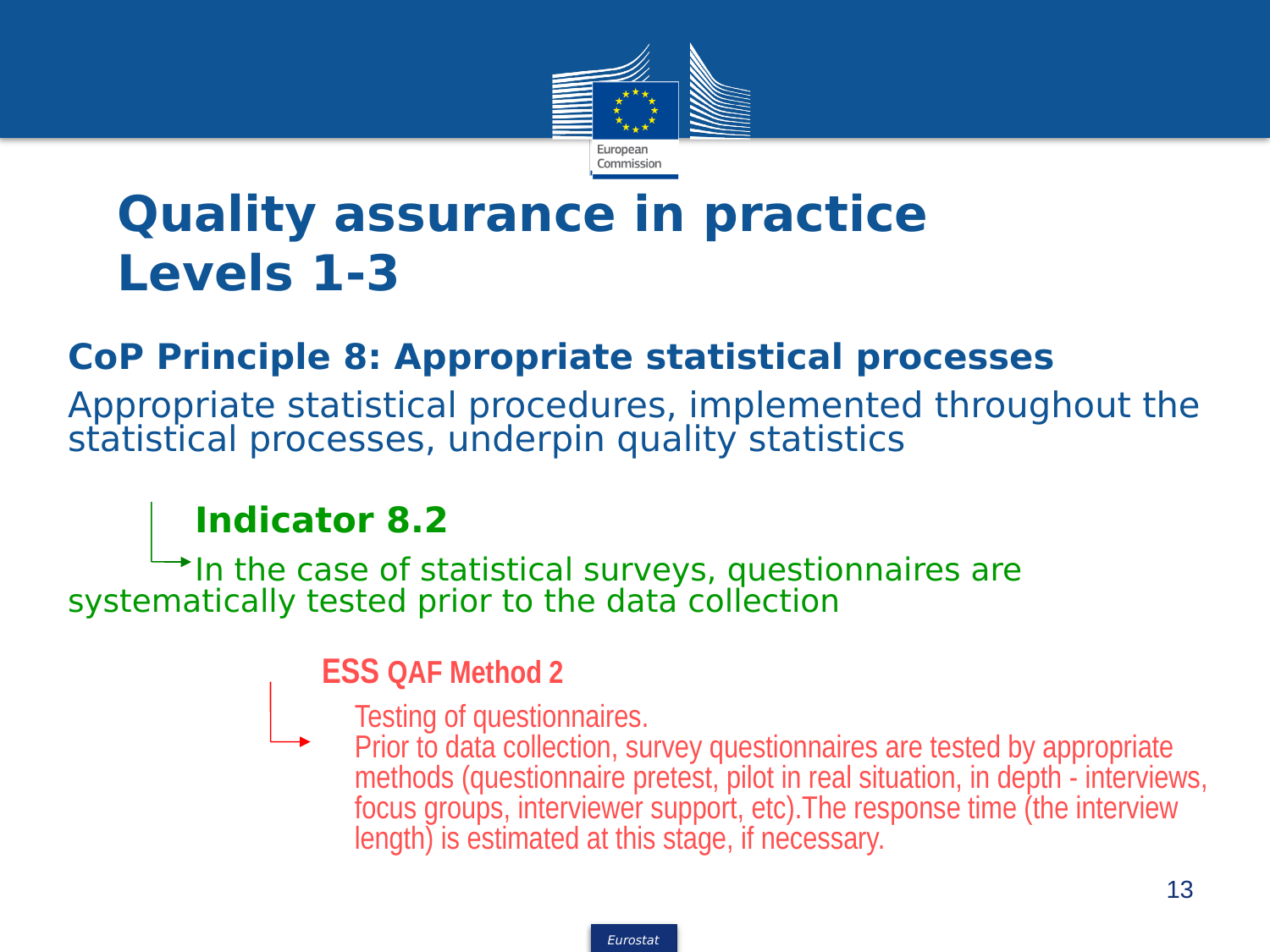

# Quality assurance in practice Levels 1-3
CoP Principle 8: Appropriate statistical processes
Appropriate statistical procedures, implemented throughout the statistical processes, underpin quality statistics

	Indicator 8.2
	In the case of statistical surveys, questionnaires are 	systematically tested prior to the data collection

		ESS QAF Method 2
	Testing of questionnaires.
Prior to data collection, survey questionnaires are tested by appropriate methods (questionnaire pretest, pilot in real situation, in depth - interviews, focus groups, interviewer support, etc).The response time (the interview length) is estimated at this stage, if necessary.

13